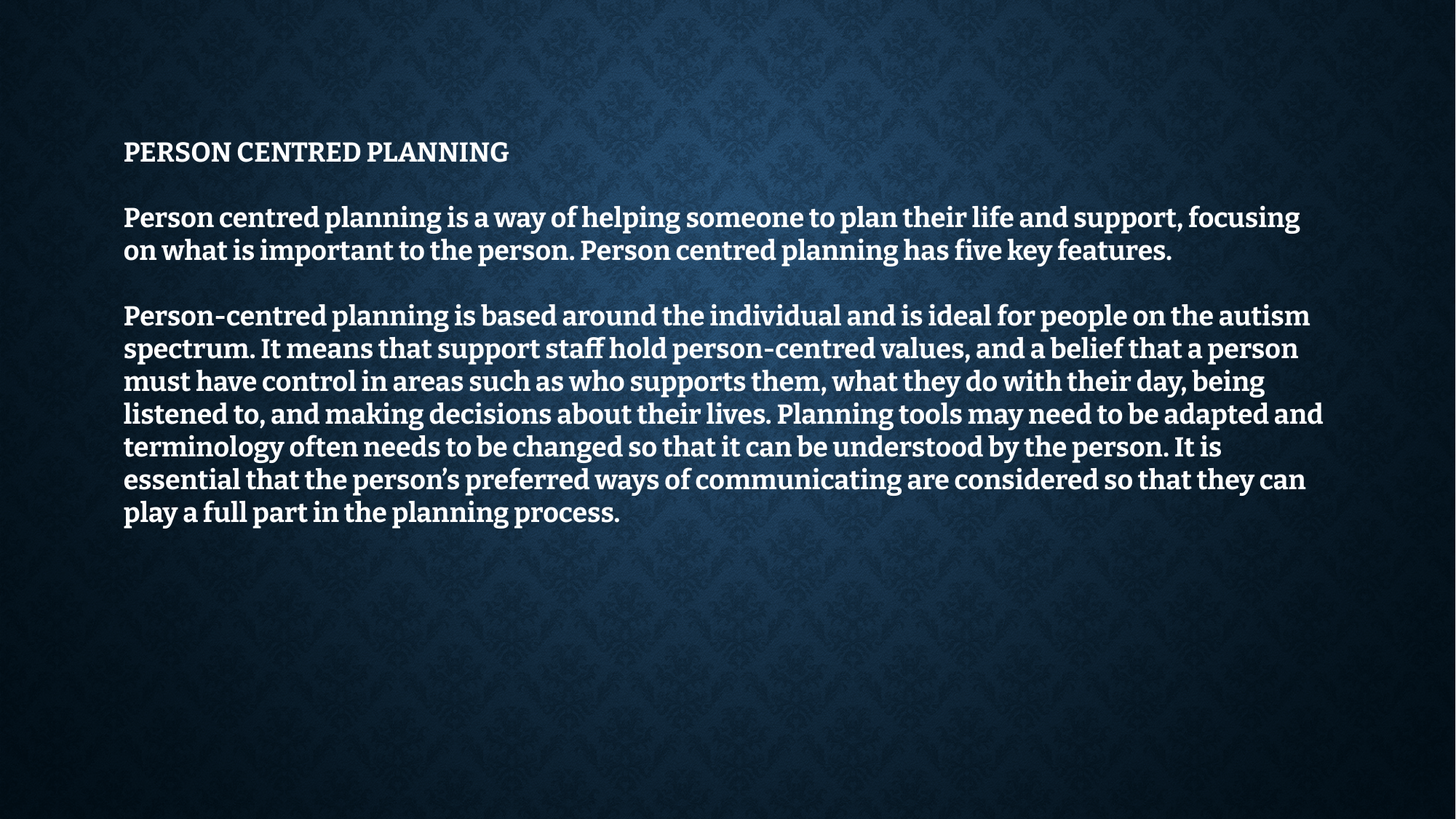

PERSON CENTRED PLANNING

Person centred planning is a way of helping someone to plan their life and support, focusing on what is important to the person. Person centred planning has five key features.

Person-centred planning is based around the individual and is ideal for people on the autism spectrum. It means that support staff hold person-centred values, and a belief that a person must have control in areas such as who supports them, what they do with their day, being listened to, and making decisions about their lives. Planning tools may need to be adapted and terminology often needs to be changed so that it can be understood by the person. It is essential that the person’s preferred ways of communicating are considered so that they can play a full part in the planning process.